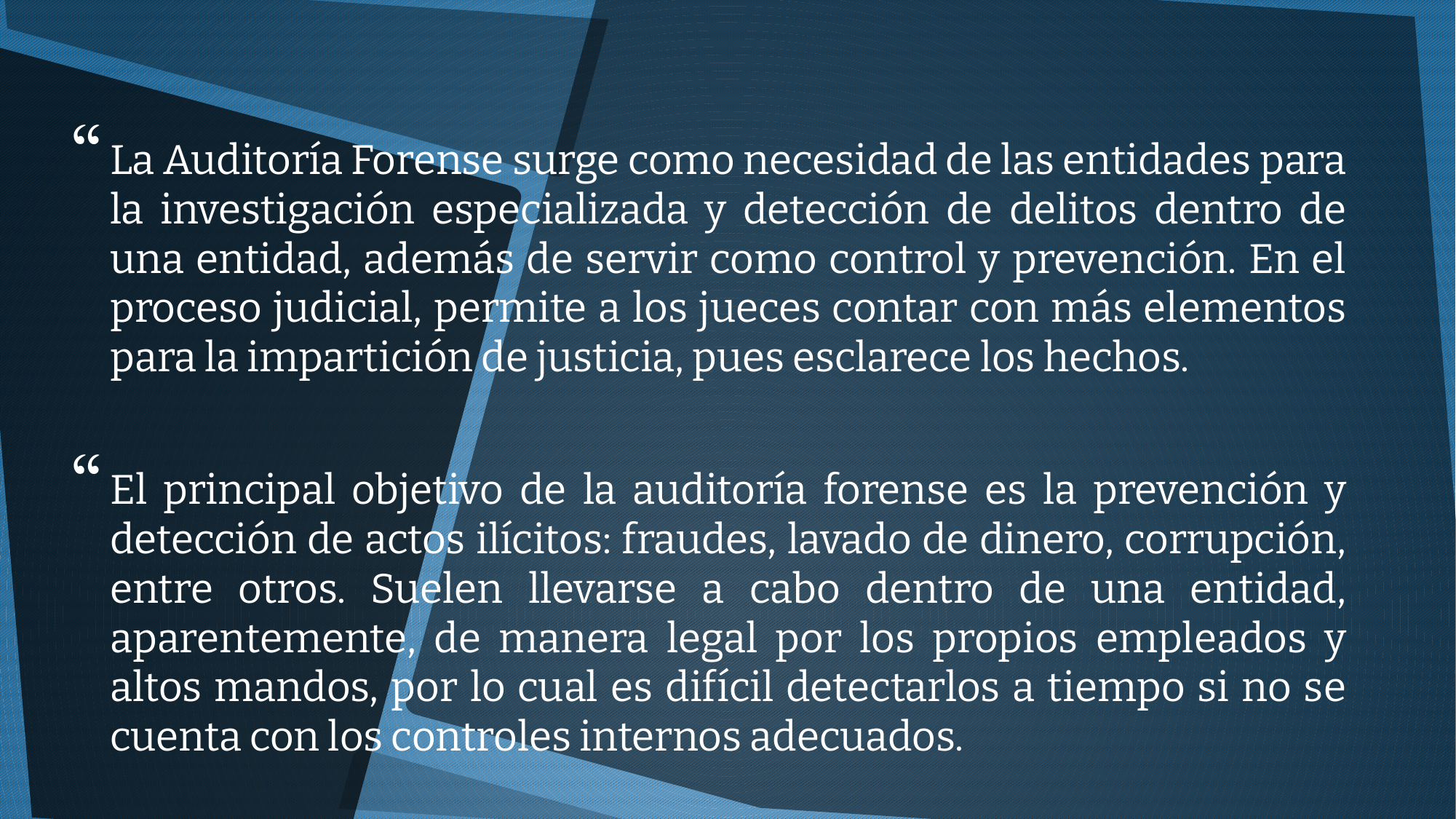

La Auditoría Forense surge como necesidad de las entidades para la investigación especializada y detección de delitos dentro de una entidad, además de servir como control y prevención. En el proceso judicial, permite a los jueces contar con más elementos para la impartición de justicia, pues esclarece los hechos.

El principal objetivo de la auditoría forense es la prevención y detección de actos ilícitos: fraudes, lavado de dinero, corrupción, entre otros. Suelen llevarse a cabo dentro de una entidad, aparentemente, de manera legal por los propios empleados y altos mandos, por lo cual es difícil detectarlos a tiempo si no se cuenta con los controles internos adecuados.